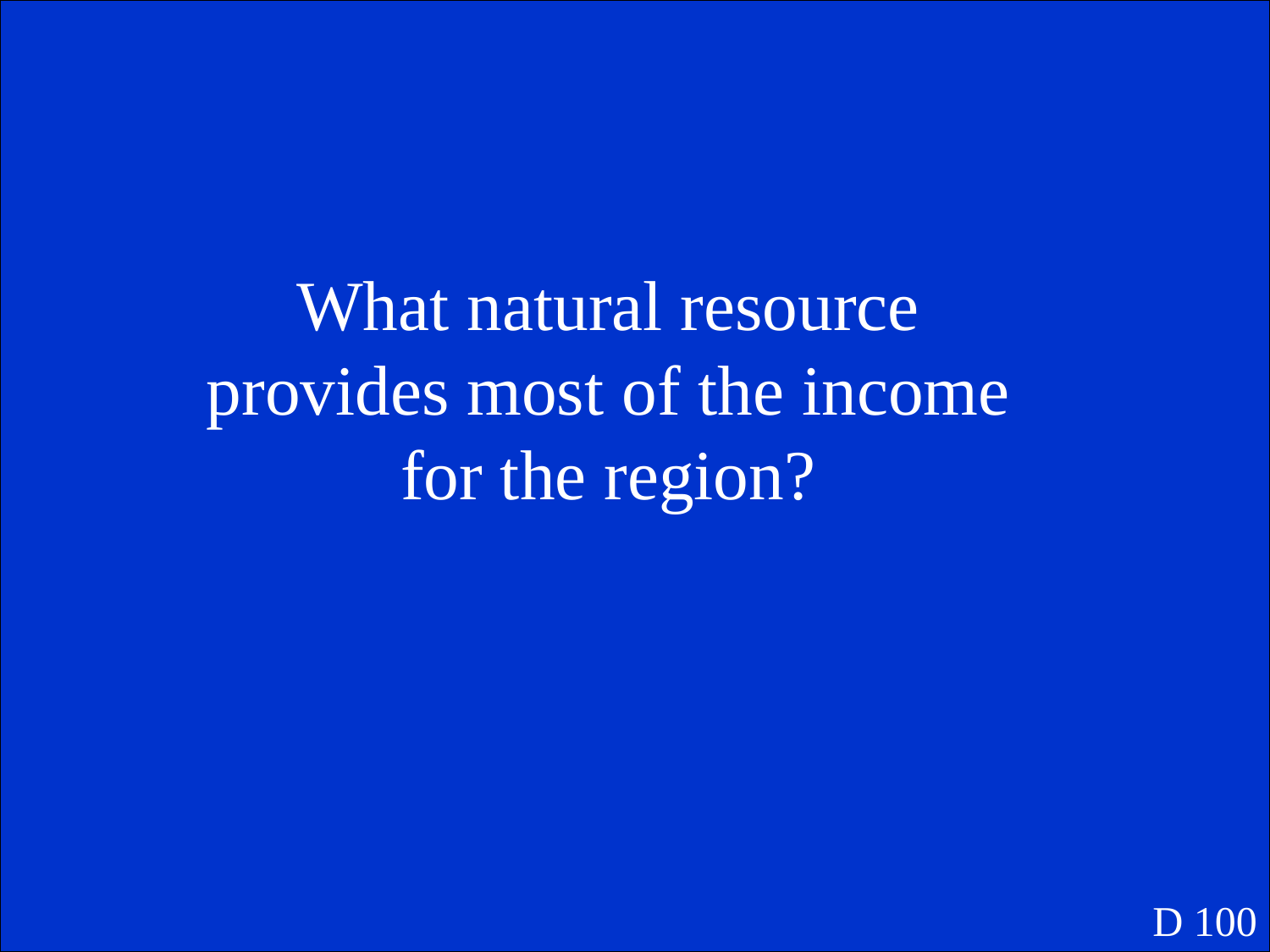

What natural resource provides most of the income for the region?
D 100